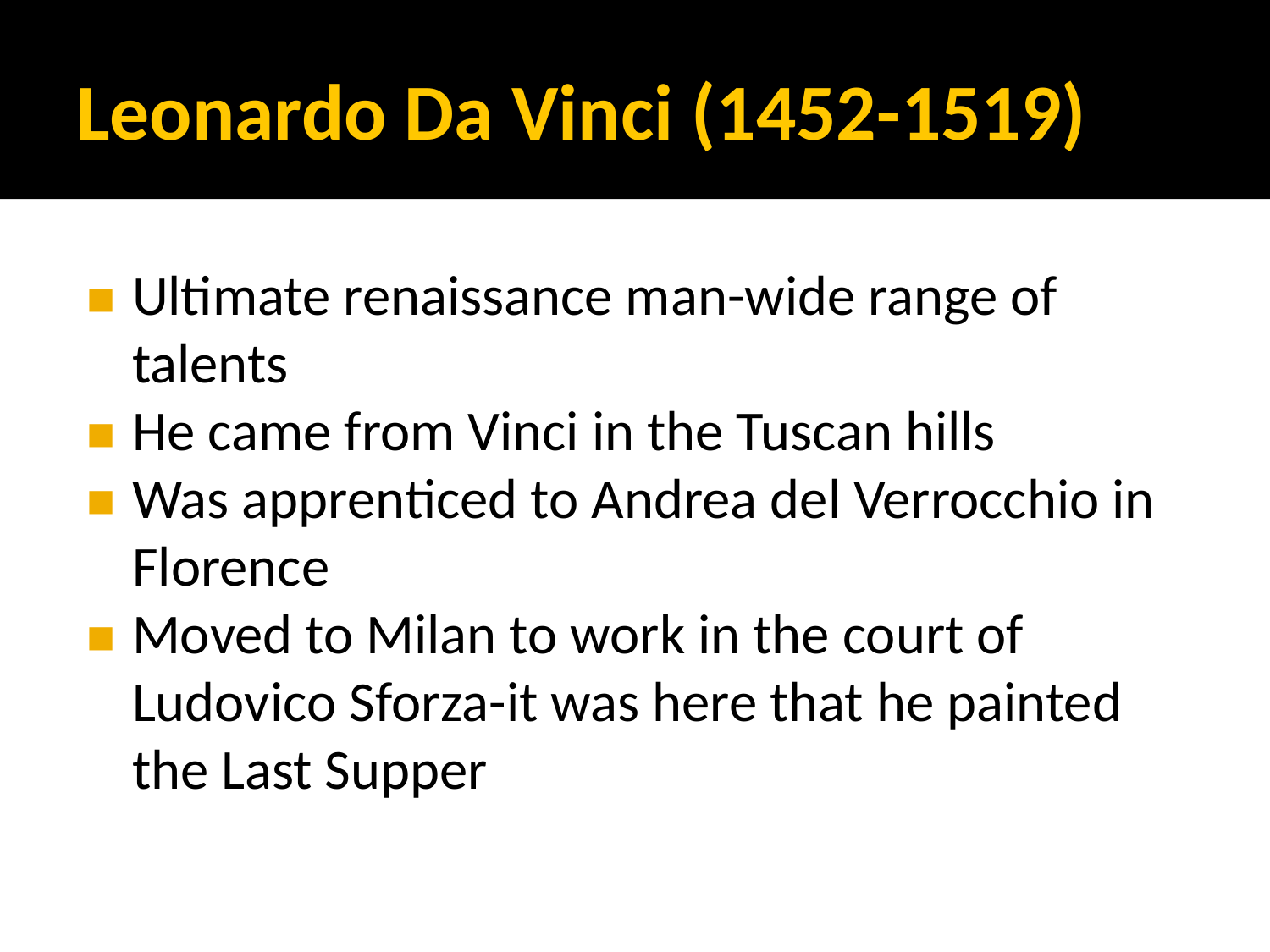

# Leonardo Da Vinci (1452-1519)
Ultimate renaissance man-wide range of talents
He came from Vinci in the Tuscan hills
Was apprenticed to Andrea del Verrocchio in Florence
Moved to Milan to work in the court of Ludovico Sforza-it was here that he painted the Last Supper